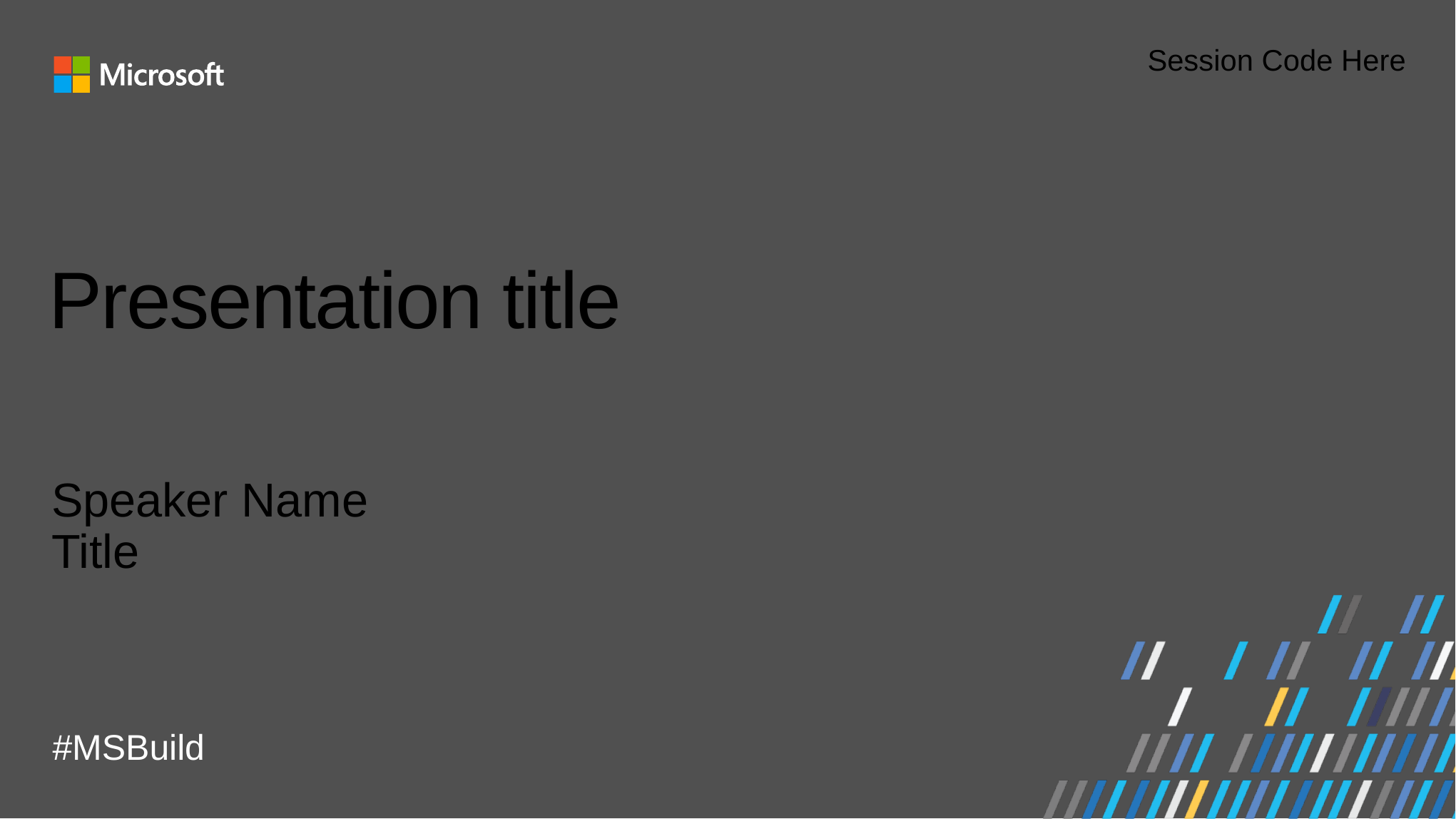

Session Code Here
# Presentation title
Speaker Name
Title